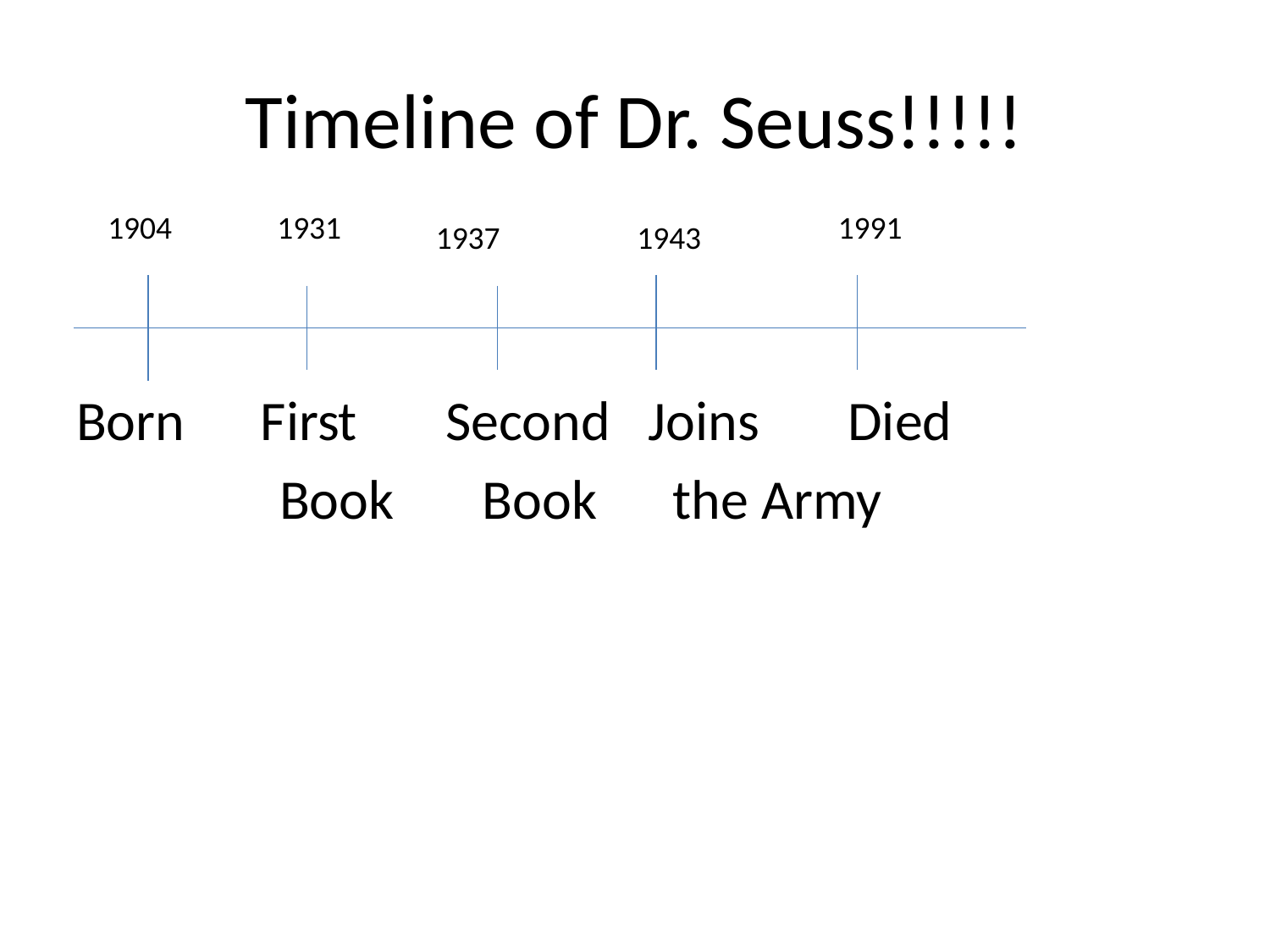

# Timeline of Dr. Seuss!!!!!
1904
1931
1991
1937
1943

Born      First       Second   Joins       Died
                Book       Book      the Army